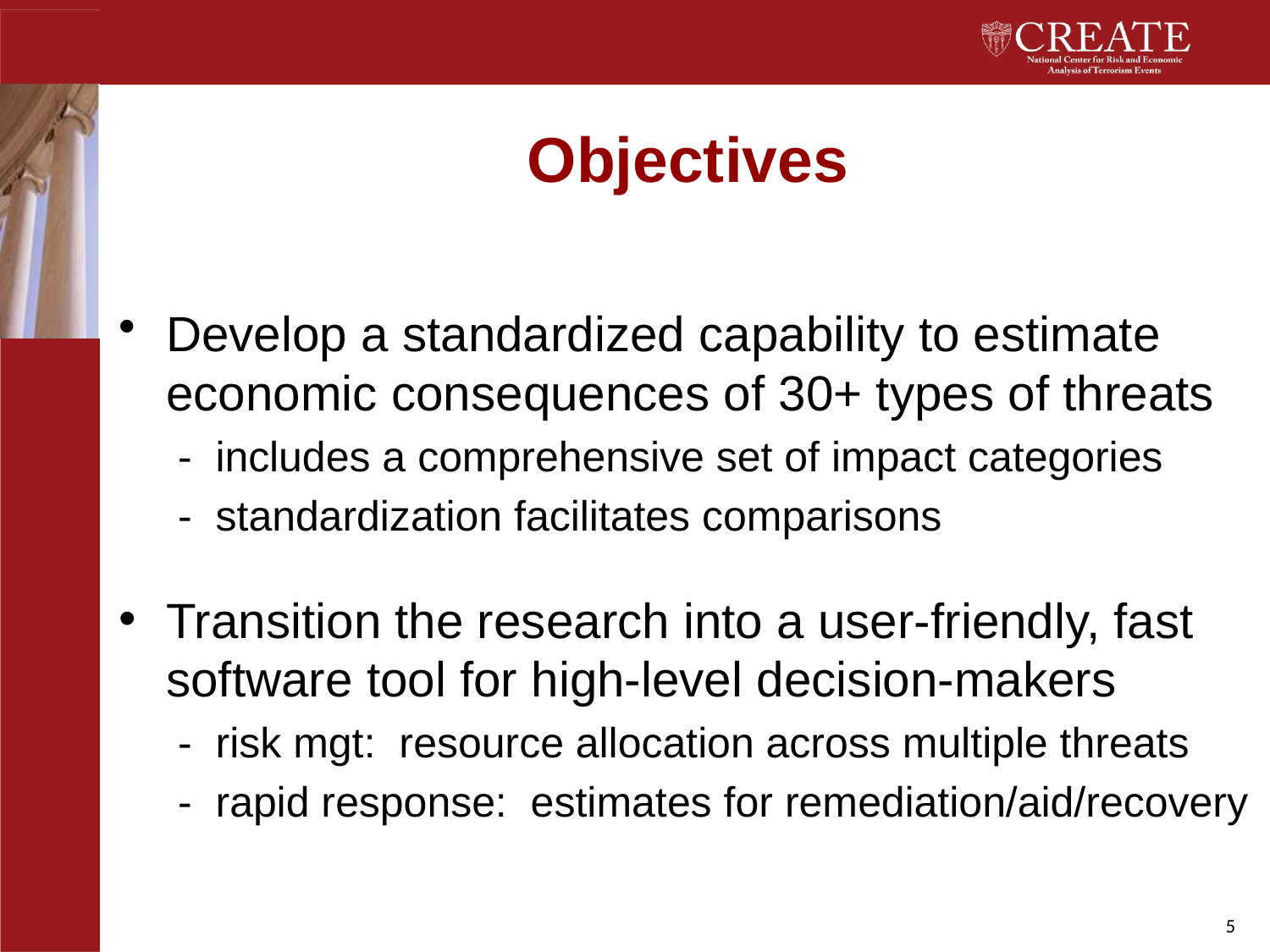

# Objectives
Develop a standardized capability to estimate economic consequences of 30+ types of threats
     -  includes a comprehensive set of impact categories
     -  standardization facilitates comparisons

Transition the research into a user-friendly, fast software tool for high-level decision-makers
     -  risk mgt:  resource allocation across multiple threats
     -  rapid response:  estimates for remediation/aid/recovery